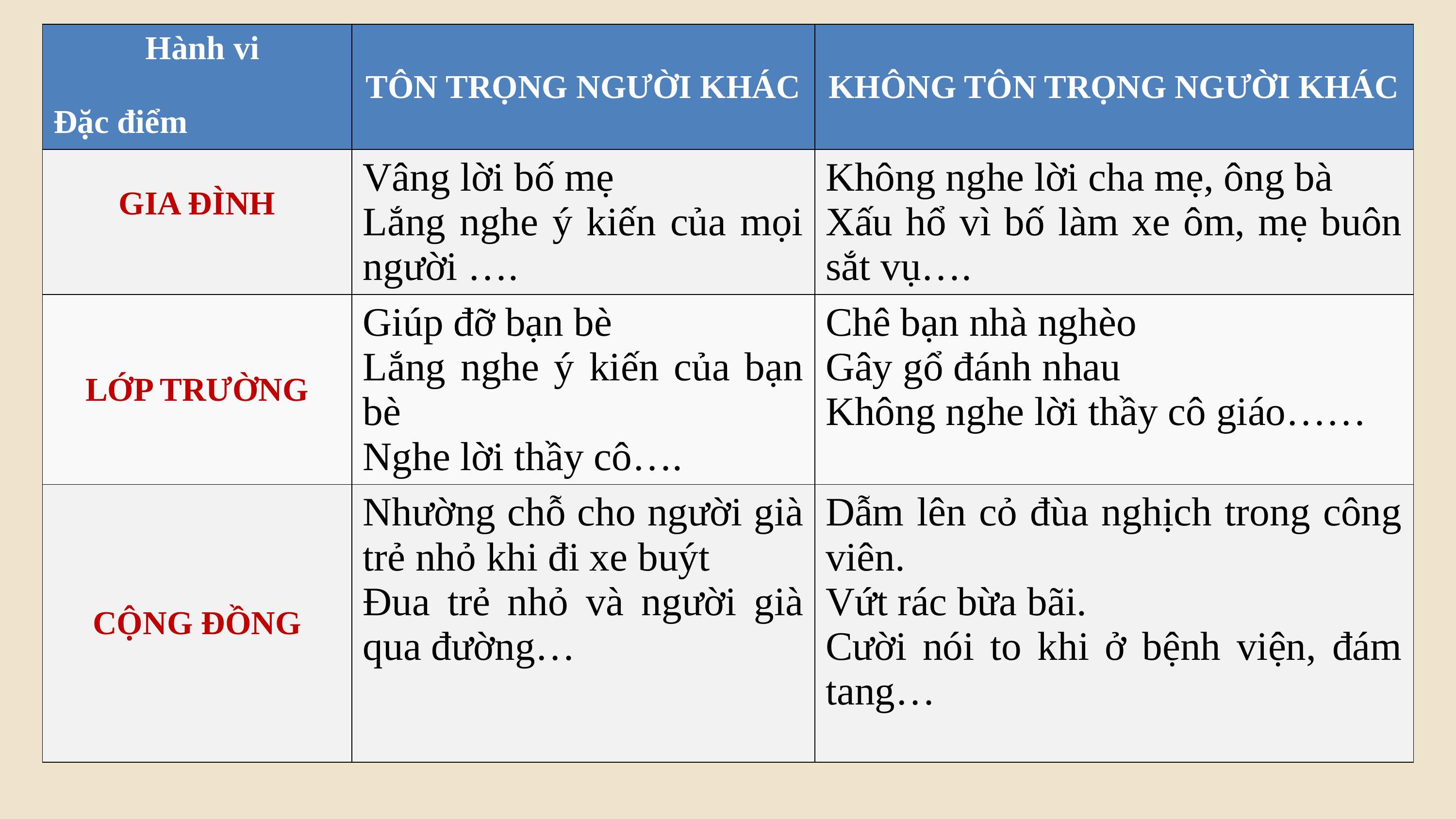

| Hành vi Đặc điểm | TÔN TRỌNG NGƯỜI KHÁC | KHÔNG TÔN TRỌNG NGƯỜI KHÁC |
| --- | --- | --- |
| GIA ĐÌNH | Vâng lời bố mẹ Lắng nghe ý kiến của mọi người …. | Không nghe lời cha mẹ, ông bà Xấu hổ vì bố làm xe ôm, mẹ buôn sắt vụ…. |
| LỚP TRƯỜNG | Giúp đỡ bạn bè Lắng nghe ý kiến của bạn bè Nghe lời thầy cô…. | Chê bạn nhà nghèo Gây gổ đánh nhau Không nghe lời thầy cô giáo…… |
| CỘNG ĐỒNG | Nhường chỗ cho người già trẻ nhỏ khi đi xe buýt Đua trẻ nhỏ và người già qua đường… | Dẫm lên cỏ đùa nghịch trong công viên. Vứt rác bừa bãi. Cười nói to khi ở bệnh viện, đám tang… |